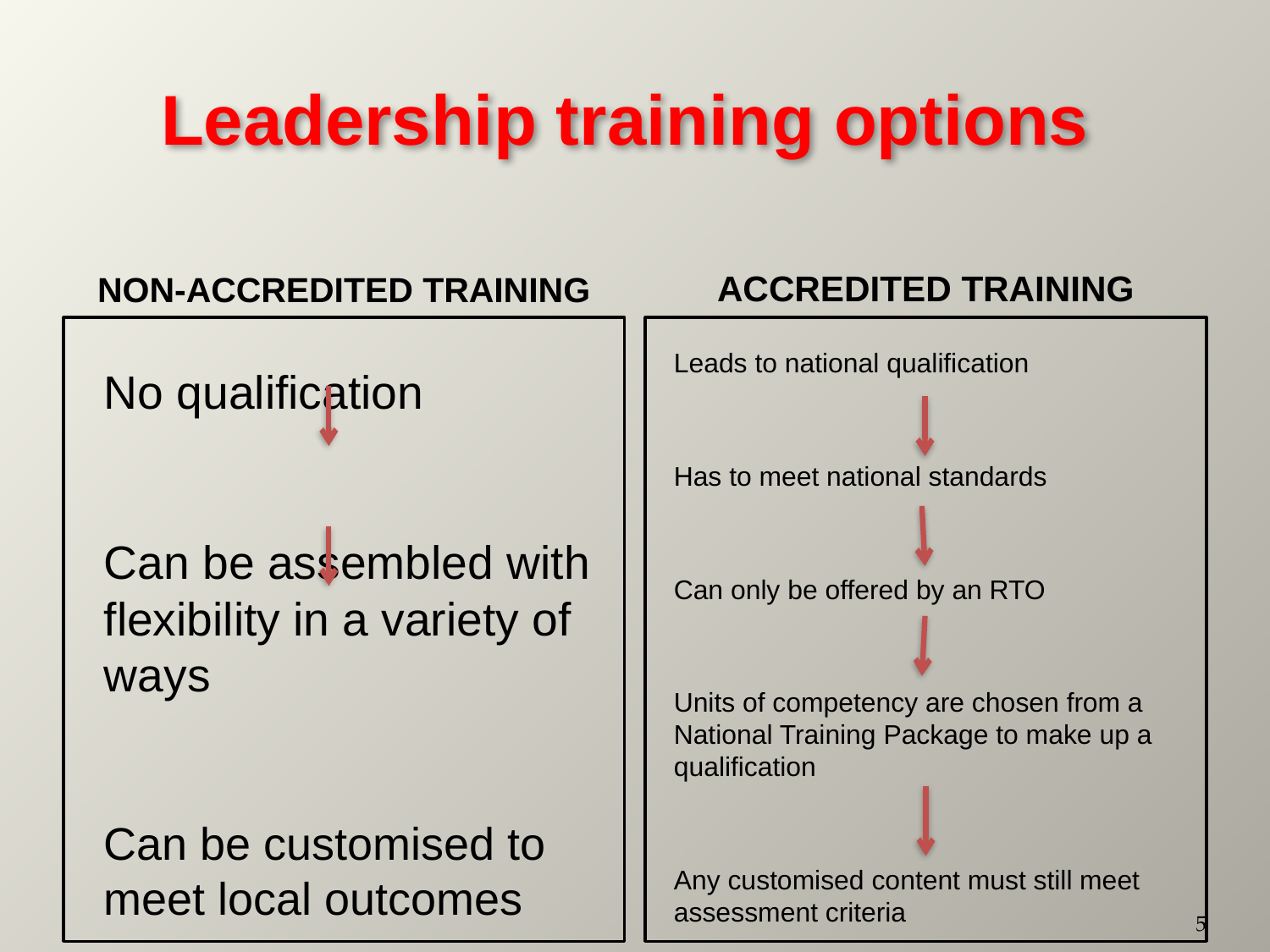

# Leadership training options

Non-accredited training

Accredited training

No qualification

Can be assembled with flexibility in a variety of ways

Can be customised to meet local outcomes

Leads to national qualification

Has to meet national standards

Can only be offered by an RTO

Units of competency are chosen from a National Training Package to make up a qualification

Any customised content must still meet assessment criteria

5